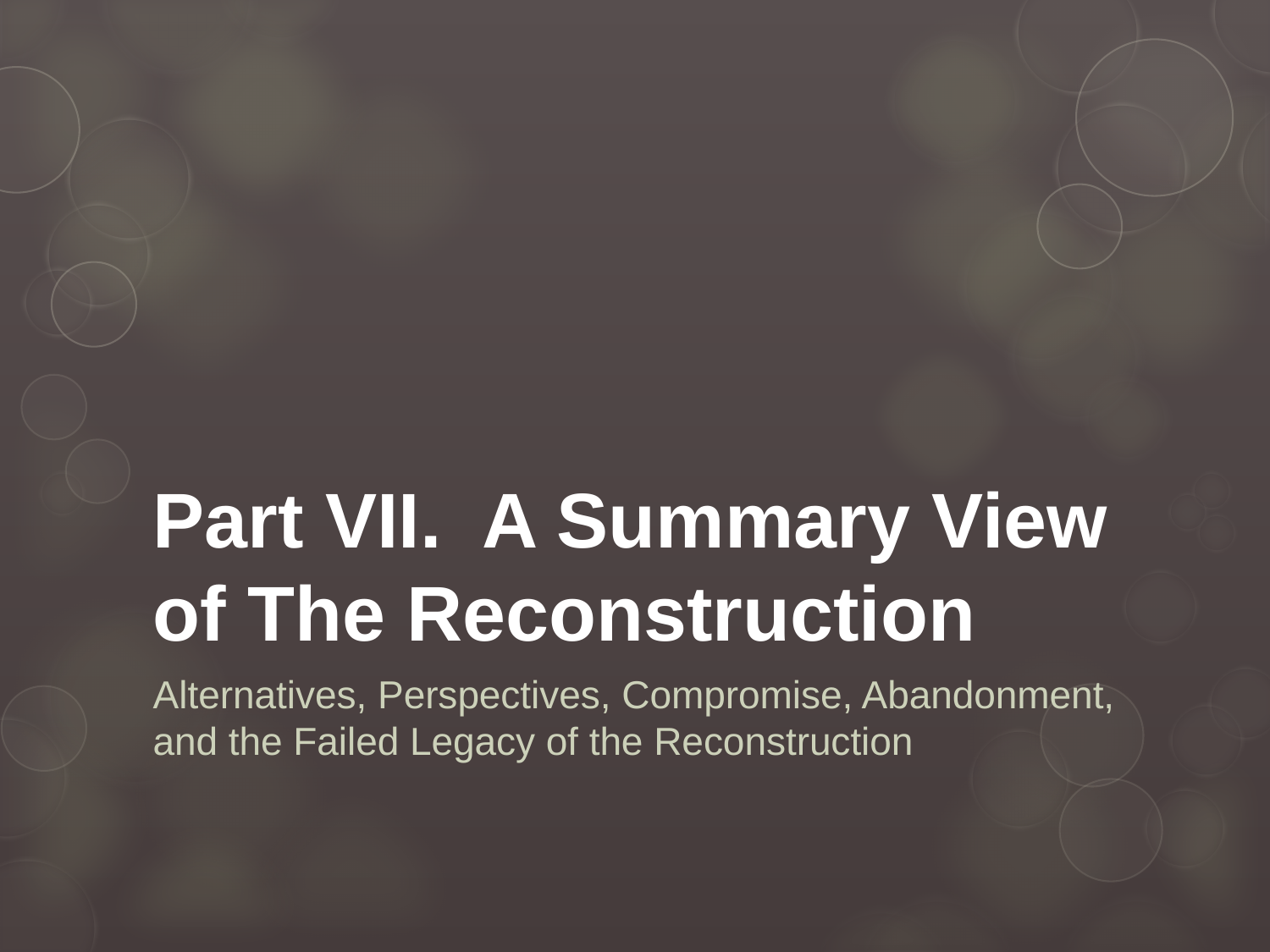

# Part VII.  A Summary View of The Reconstruction
Alternatives, Perspectives, Compromise, Abandonment, and the Failed Legacy of the Reconstruction